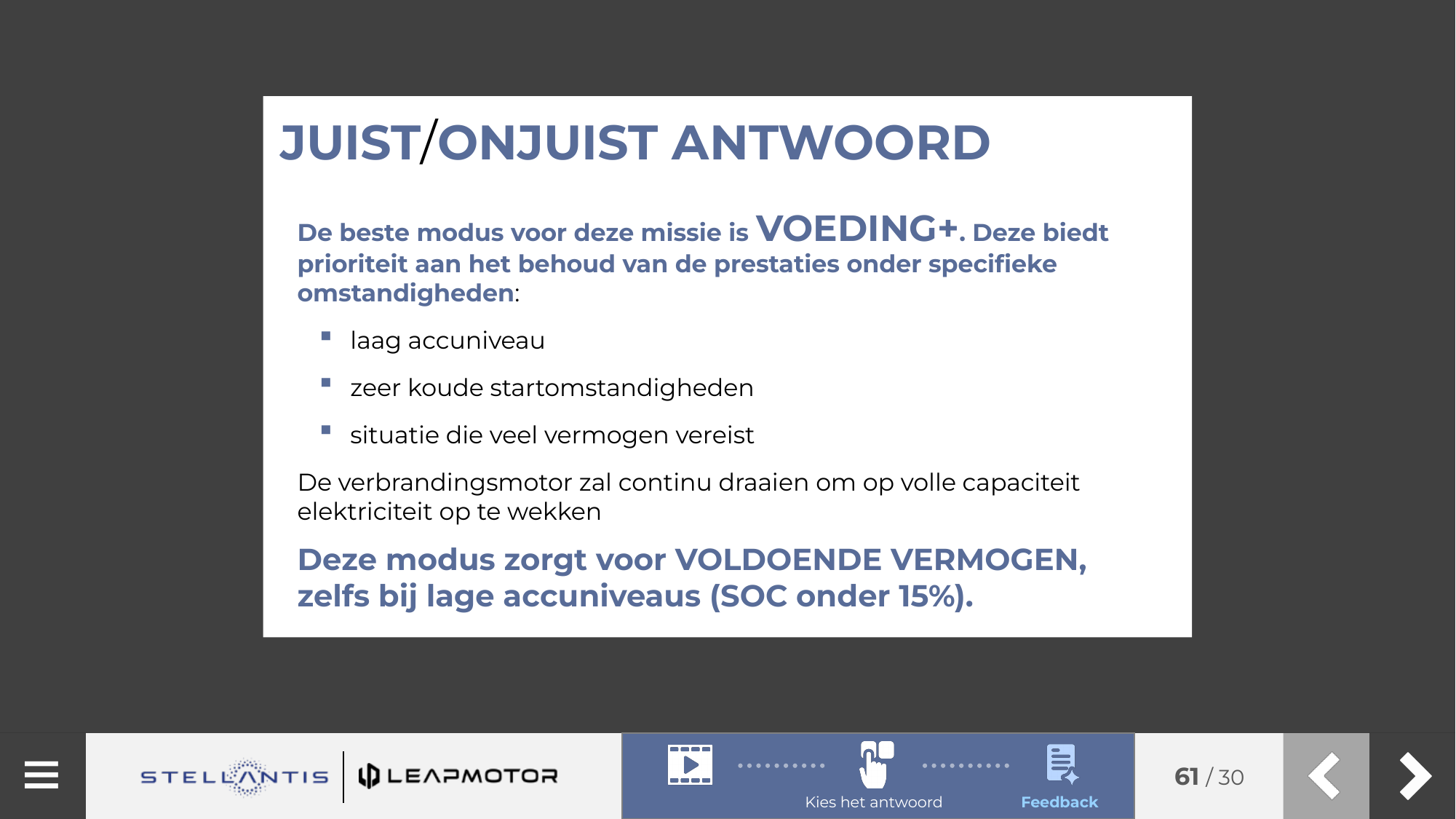

Juist/onjuist antwoord
De beste modus voor deze missie is VOEDING+. Deze biedt prioriteit aan het behoud van de prestaties onder specifieke omstandigheden:
laag accuniveau
zeer koude startomstandigheden
situatie die veel vermogen vereist
De verbrandingsmotor zal continu draaien om op volle capaciteit elektriciteit op te wekken
Deze modus zorgt voor VOLDOENDE VERMOGEN, zelfs bij lage accuniveaus (SOC onder 15%).